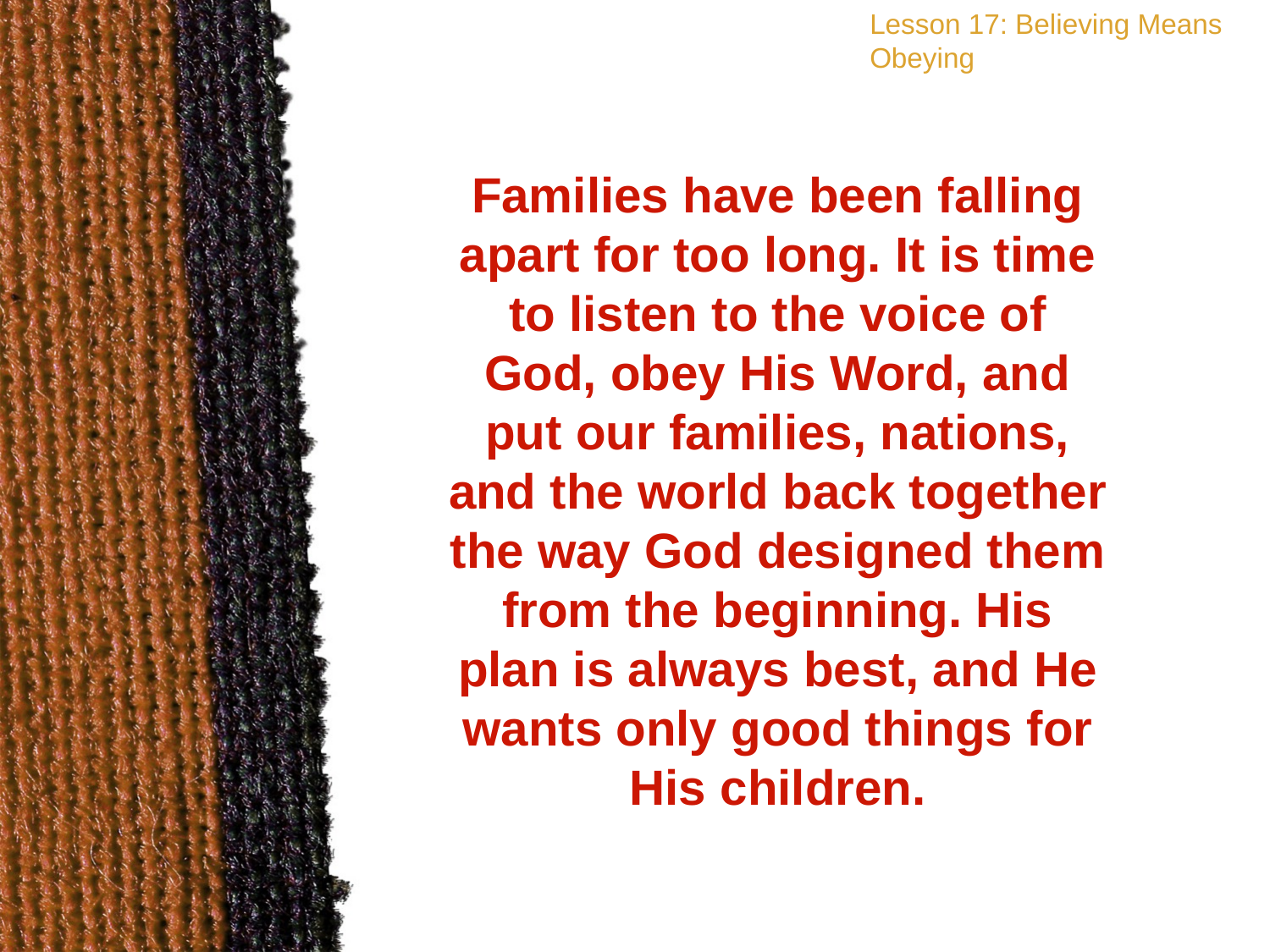

Lesson 17: Believing Means Obeying
Families have been falling apart for too long. It is time to listen to the voice of God, obey His Word, and put our families, nations, and the world back together the way God designed them from the beginning. His plan is always best, and He wants only good things for His children.